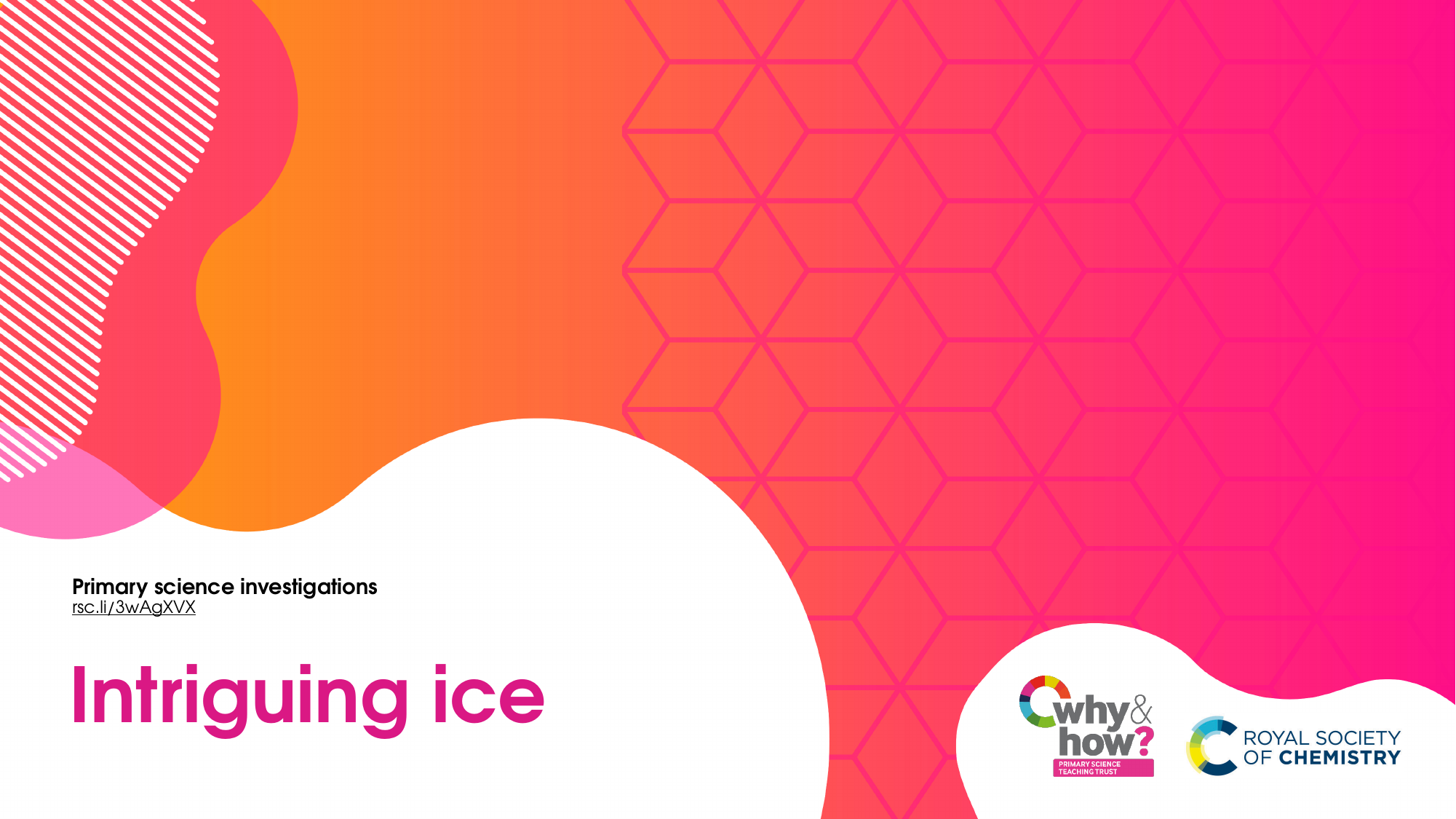

# Primary science investigations rsc.li/3wAgXVX
Intriguing ice